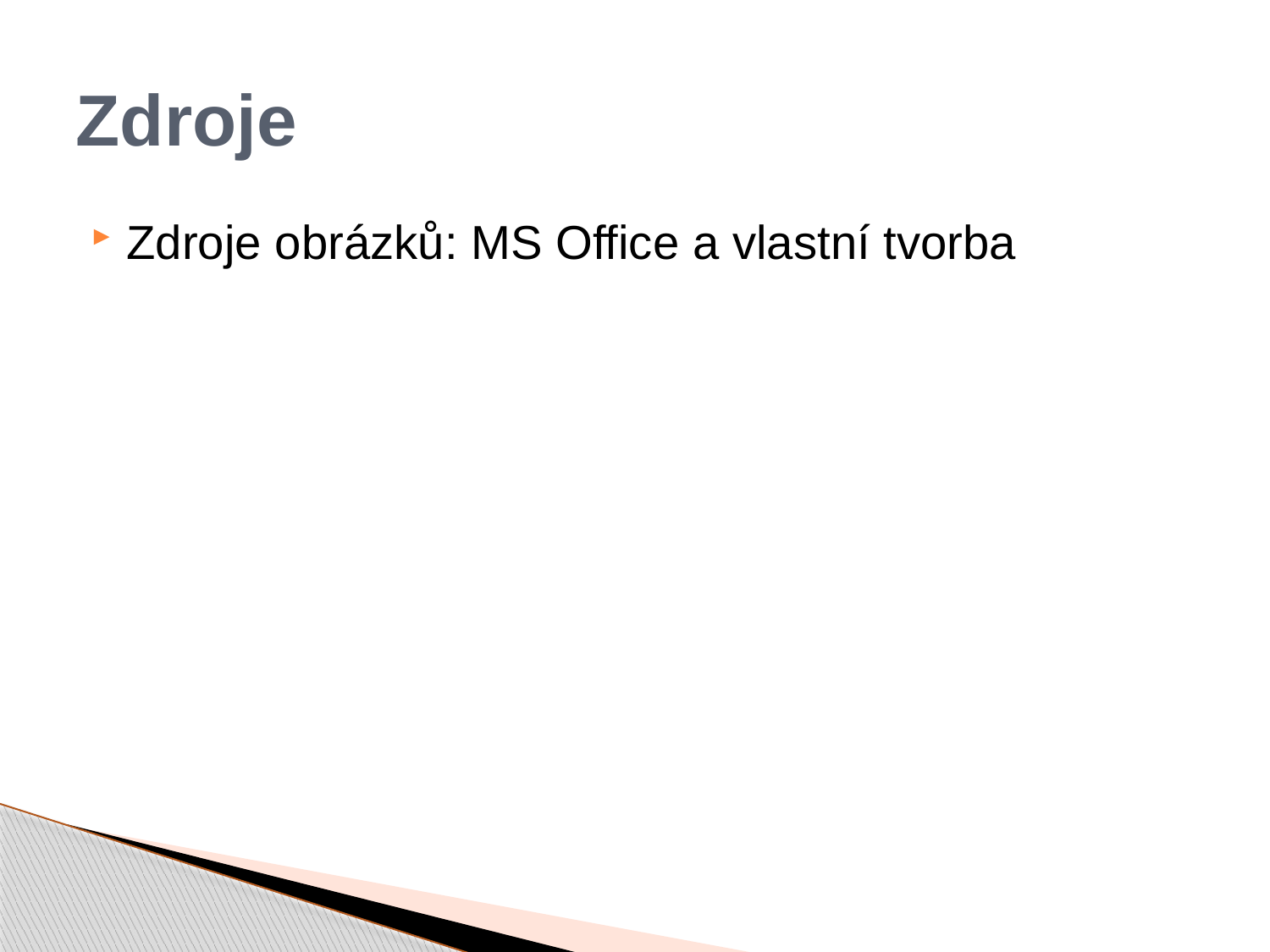

# Zdroje
Zdroje obrázků: MS Office a vlastní tvorba